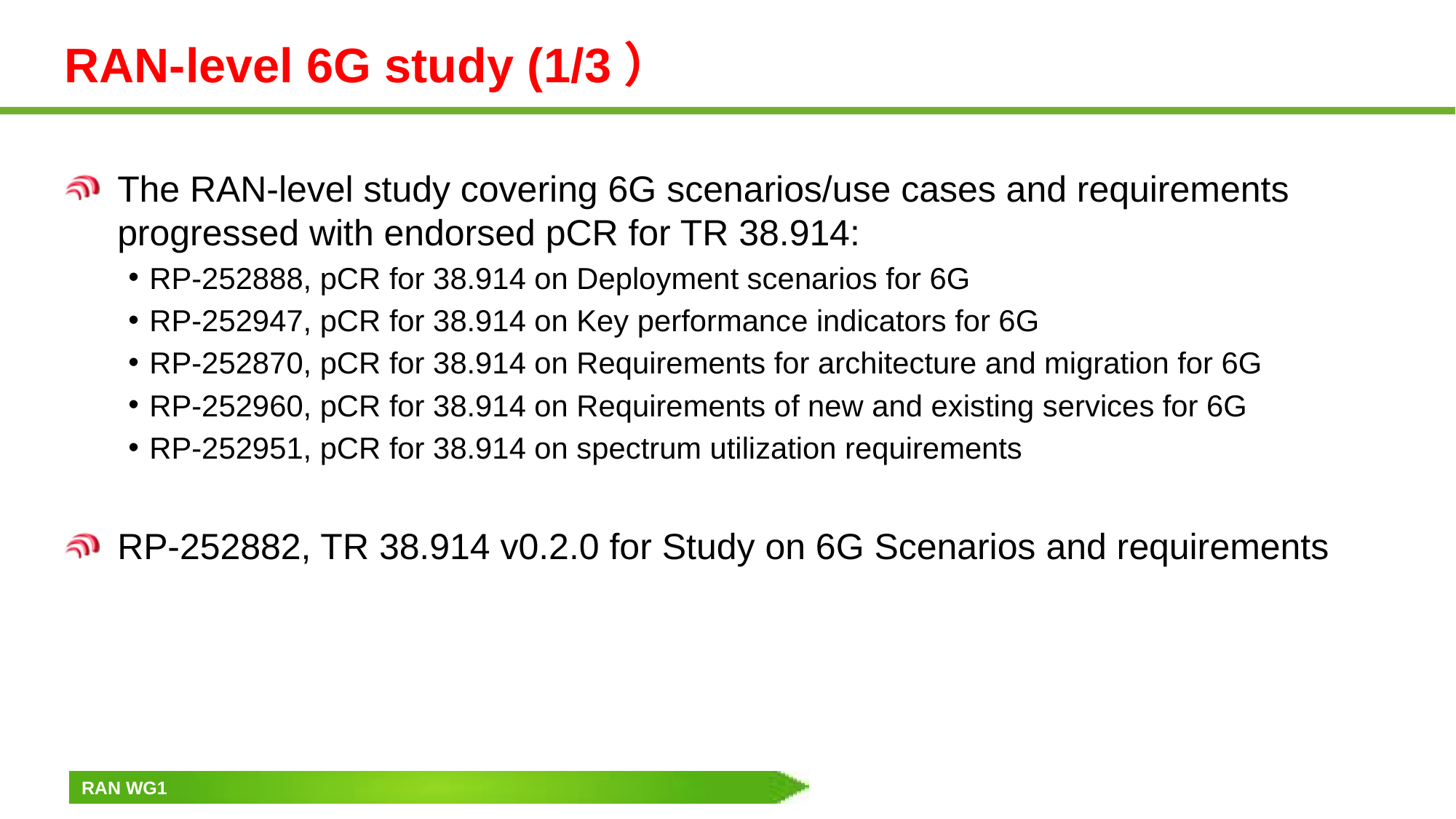

# RAN-level 6G study (1/3）
The RAN-level study covering 6G scenarios/use cases and requirements progressed with endorsed pCR for TR 38.914:
RP-252888, pCR for 38.914 on Deployment scenarios for 6G
RP-252947, pCR for 38.914 on Key performance indicators for 6G
RP-252870, pCR for 38.914 on Requirements for architecture and migration for 6G
RP-252960, pCR for 38.914 on Requirements of new and existing services for 6G
RP-252951, pCR for 38.914 on spectrum utilization requirements

RP-252882, TR 38.914 v0.2.0 for Study on 6G Scenarios and requirements